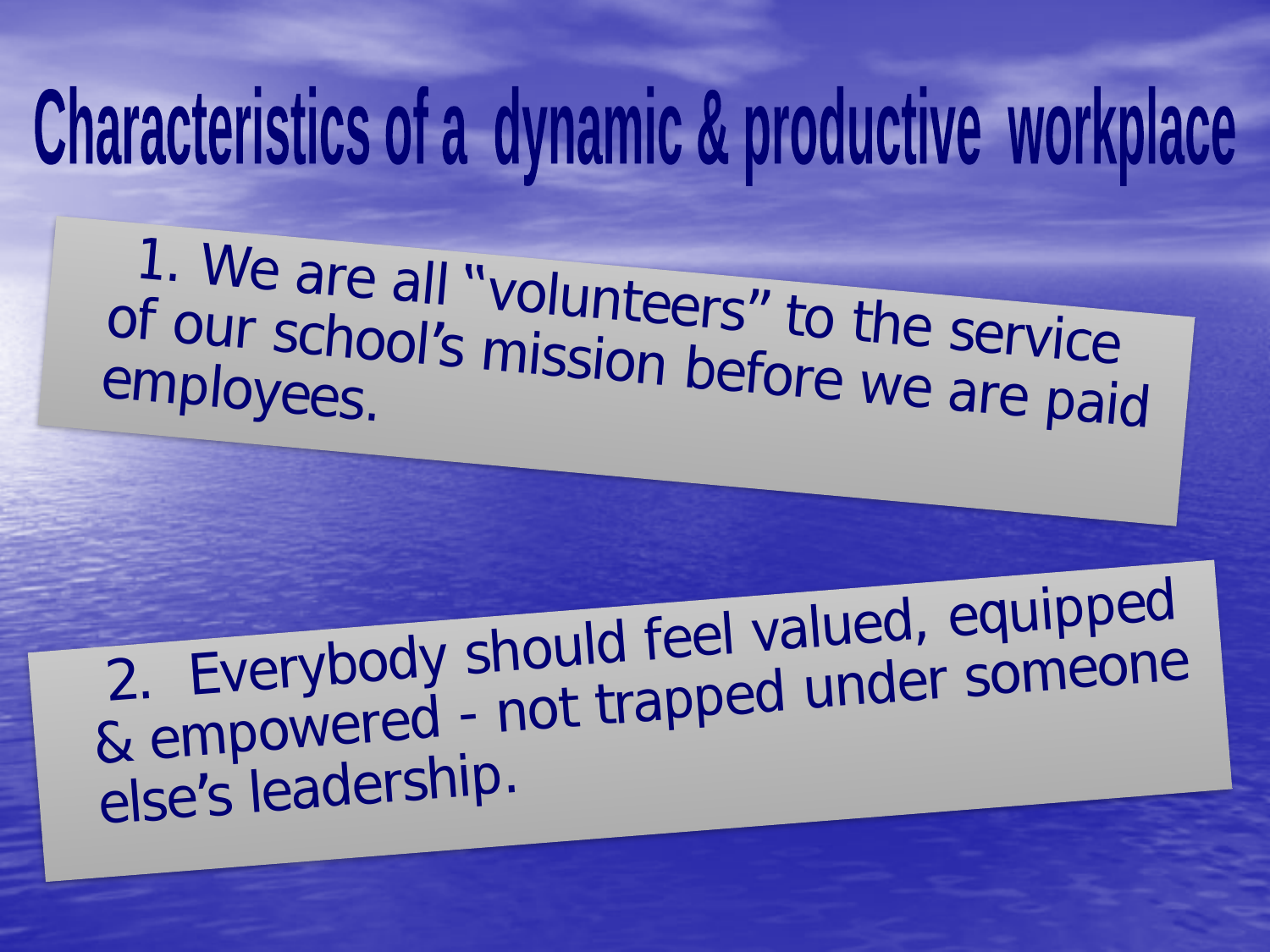

Characteristics of a  dynamic & productive  workplace
    1. We are all “volunteers” to the service of our school’s mission before we are paid employees.
    2.  Everybody should feel valued, equipped & empowered - not trapped under someone else’s leadership.